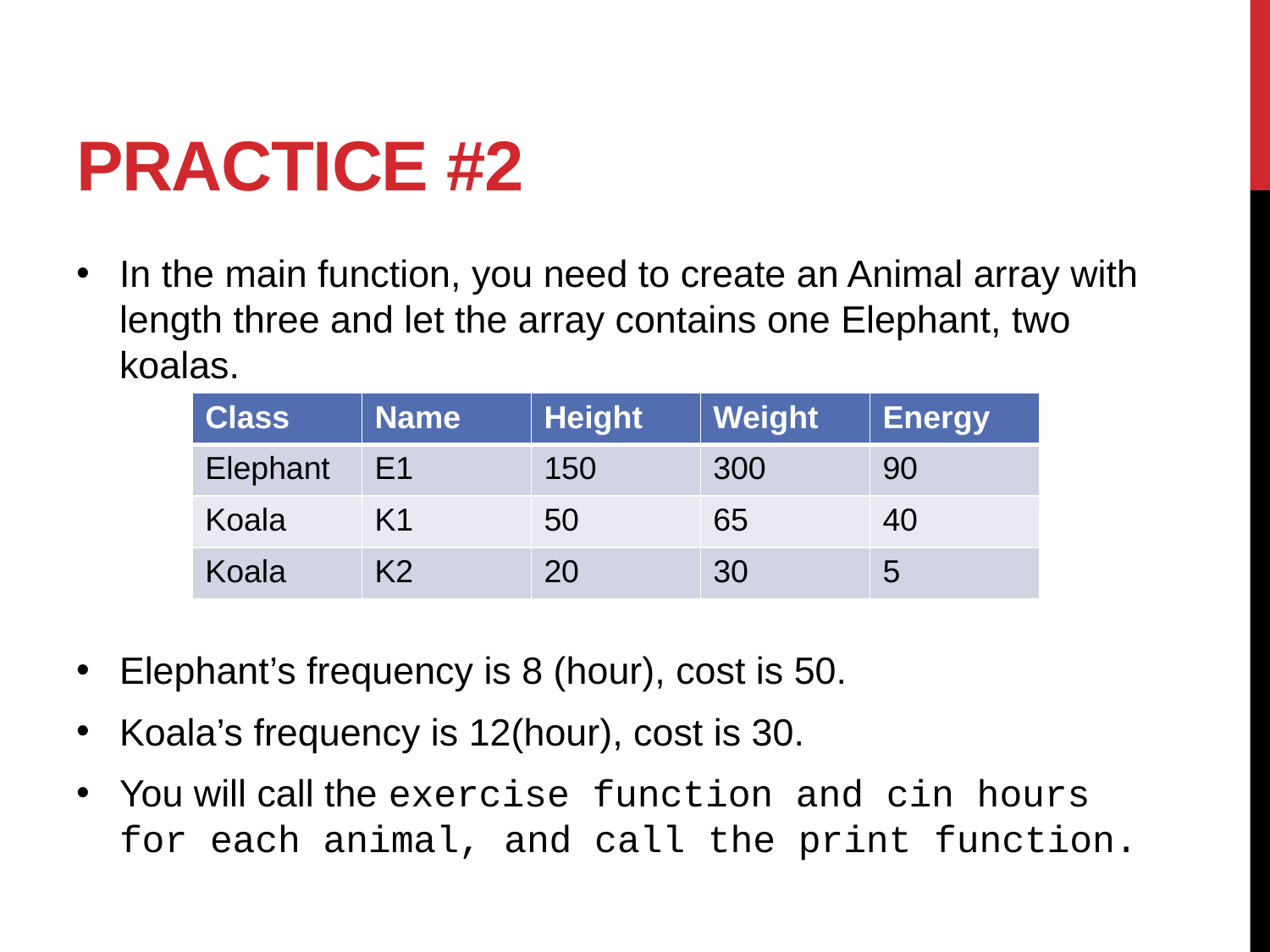

# Practice #2
In the main function, you need to create an Animal array with length three and let the array contains one Elephant, two koalas.

Elephant’s frequency is 8 (hour), cost is 50.
Koala’s frequency is 12(hour), cost is 30.
You will call the exercise function and cin hours for each animal, and call the print function.

| Class | Name | Height | Weight | Energy |
| --- | --- | --- | --- | --- |
| Elephant | E1 | 150 | 300 | 90 |
| Koala | K1 | 50 | 65 | 40 |
| Koala | K2 | 20 | 30 | 5 |